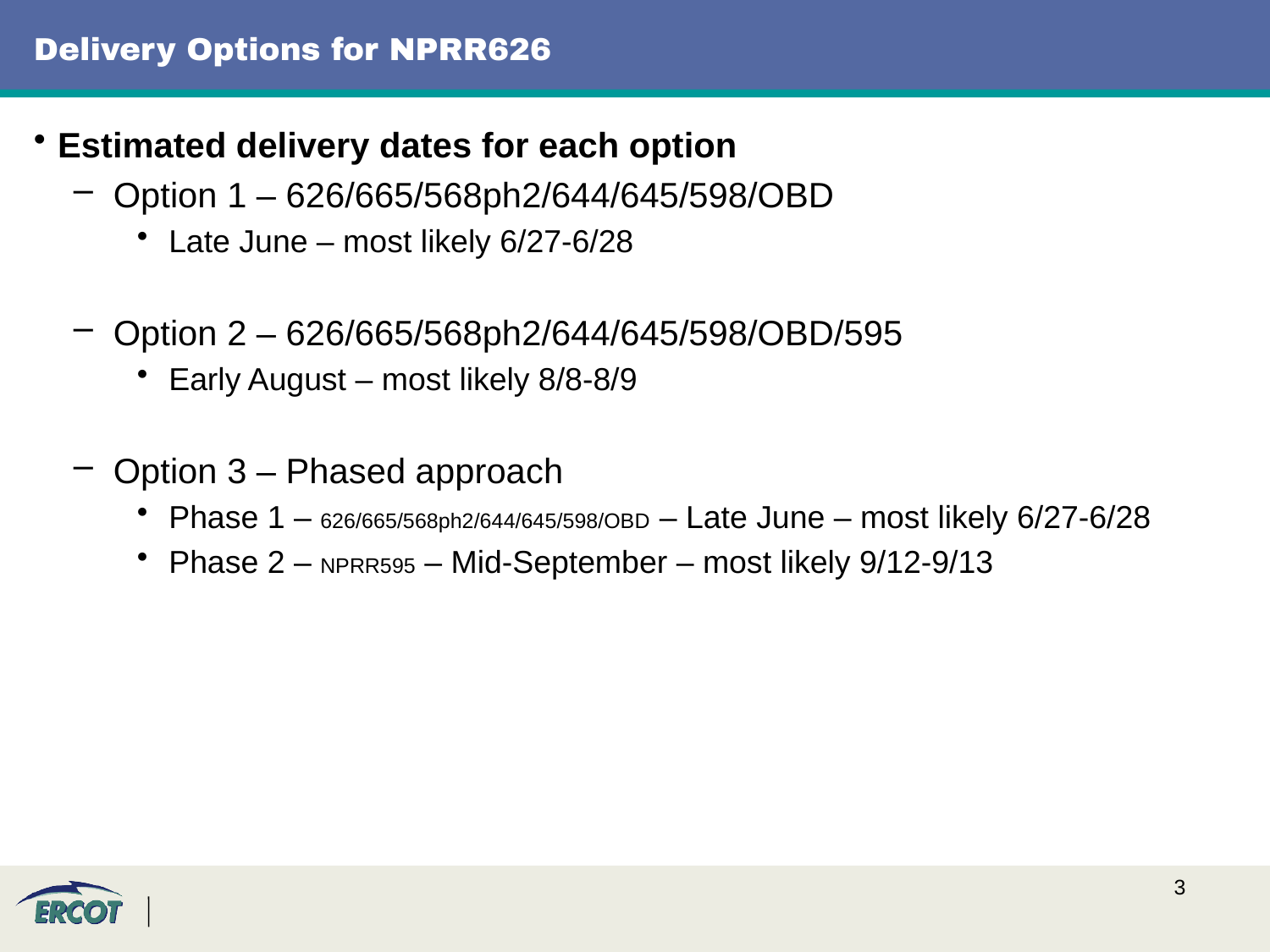

# Delivery Options for NPRR626
Estimated delivery dates for each option
Option 1 – 626/665/568ph2/644/645/598/OBD
Late June – most likely 6/27-6/28

Option 2 – 626/665/568ph2/644/645/598/OBD/595
Early August – most likely 8/8-8/9

Option 3 – Phased approach
Phase 1 – 626/665/568ph2/644/645/598/OBD – Late June – most likely 6/27-6/28
Phase 2 – NPRR595 – Mid-September – most likely 9/12-9/13